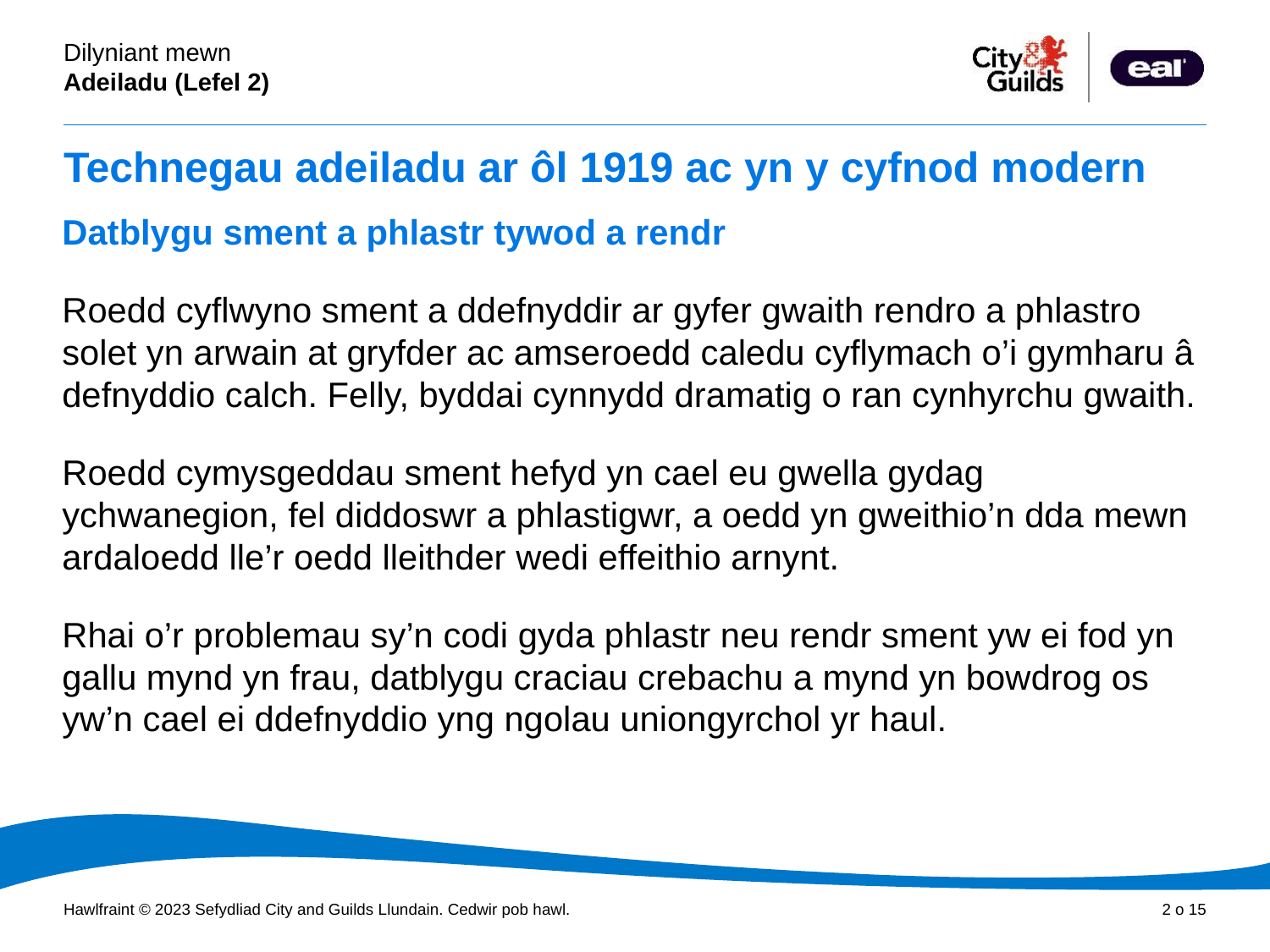

# Technegau adeiladu ar ôl 1919 ac yn y cyfnod modern
Datblygu sment a phlastr tywod a rendr
Roedd cyflwyno sment a ddefnyddir ar gyfer gwaith rendro a phlastro solet yn arwain at gryfder ac amseroedd caledu cyflymach o’i gymharu â defnyddio calch. Felly, byddai cynnydd dramatig o ran cynhyrchu gwaith.
Roedd cymysgeddau sment hefyd yn cael eu gwella gydag ychwanegion, fel diddoswr a phlastigwr, a oedd yn gweithio’n dda mewn ardaloedd lle’r oedd lleithder wedi effeithio arnynt.
Rhai o’r problemau sy’n codi gyda phlastr neu rendr sment yw ei fod yn gallu mynd yn frau, datblygu craciau crebachu a mynd yn bowdrog os yw’n cael ei ddefnyddio yng ngolau uniongyrchol yr haul.